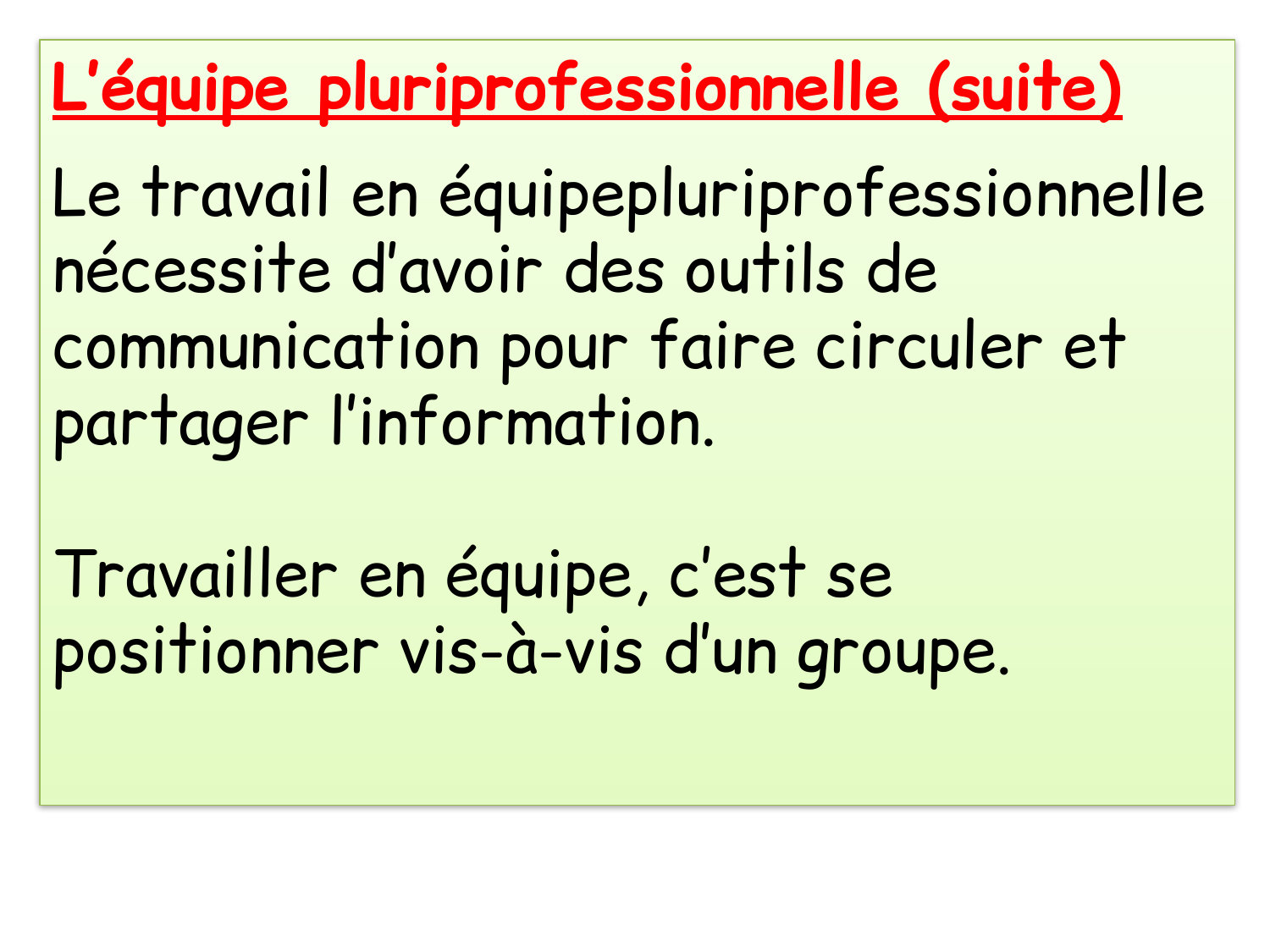

L’équipe pluriprofessionnelle (suite)
Le travail en équipepluriprofessionnelle nécessite d’avoir des outils de communication pour faire circuler et partager l’information.

Travailler en équipe, c’est se positionner vis-à-vis d’un groupe.